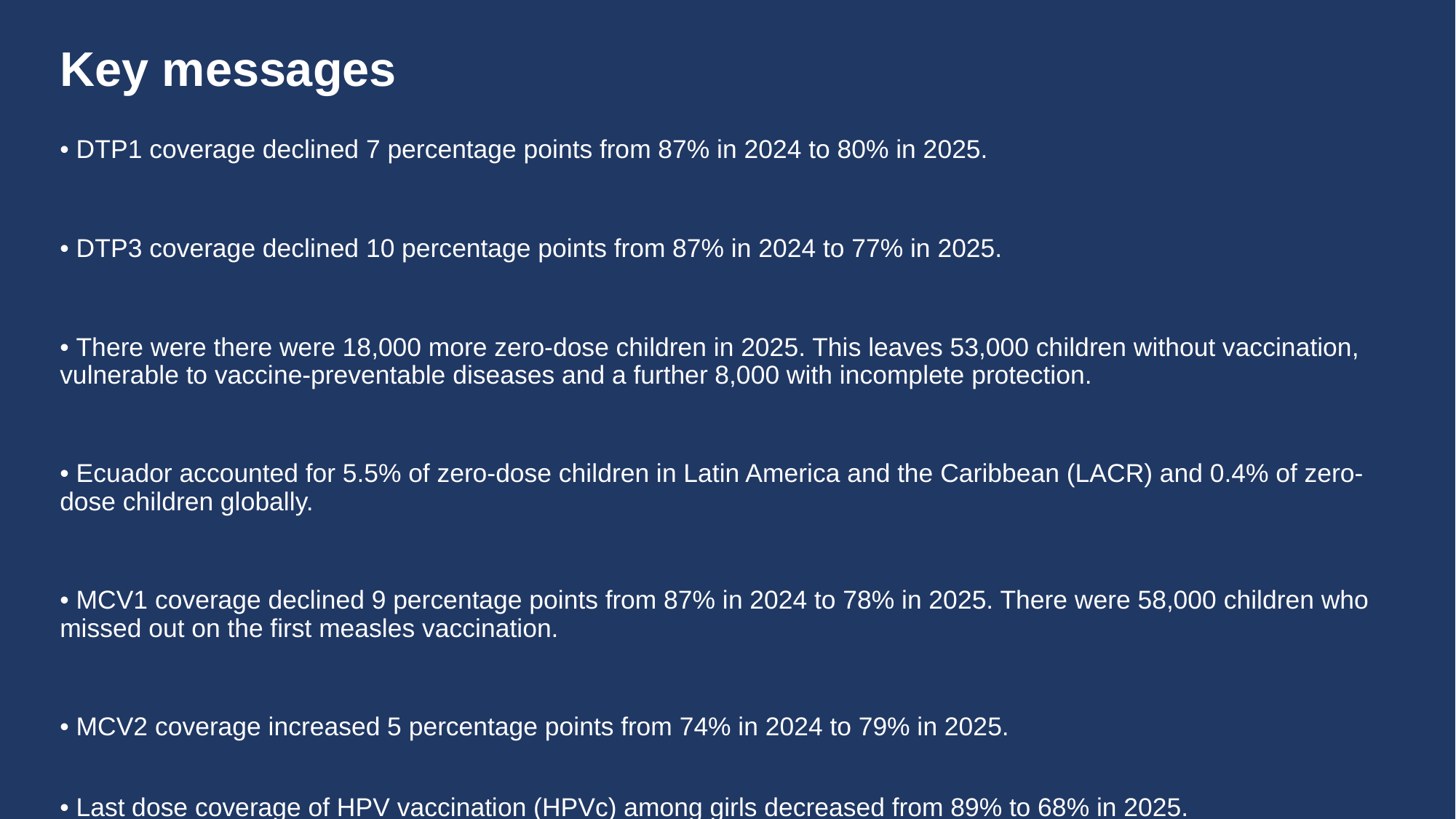

# Key messages
• DTP1 coverage declined 7 percentage points from 87% in 2024 to 80% in 2025.

• DTP3 coverage declined 10 percentage points from 87% in 2024 to 77% in 2025.

• There were there were 18,000 more zero-dose children in 2025. This leaves 53,000 children without vaccination, vulnerable to vaccine-preventable diseases and a further 8,000 with incomplete protection.

• Ecuador accounted for 5.5% of zero-dose children in Latin America and the Caribbean (LACR) and 0.4% of zero-dose children globally.

• MCV1 coverage declined 9 percentage points from 87% in 2024 to 78% in 2025. There were 58,000 children who missed out on the first measles vaccination.

• MCV2 coverage increased 5 percentage points from 74% in 2024 to 79% in 2025.

• Last dose coverage of HPV vaccination (HPVc) among girls decreased from 89% to 68% in 2025.